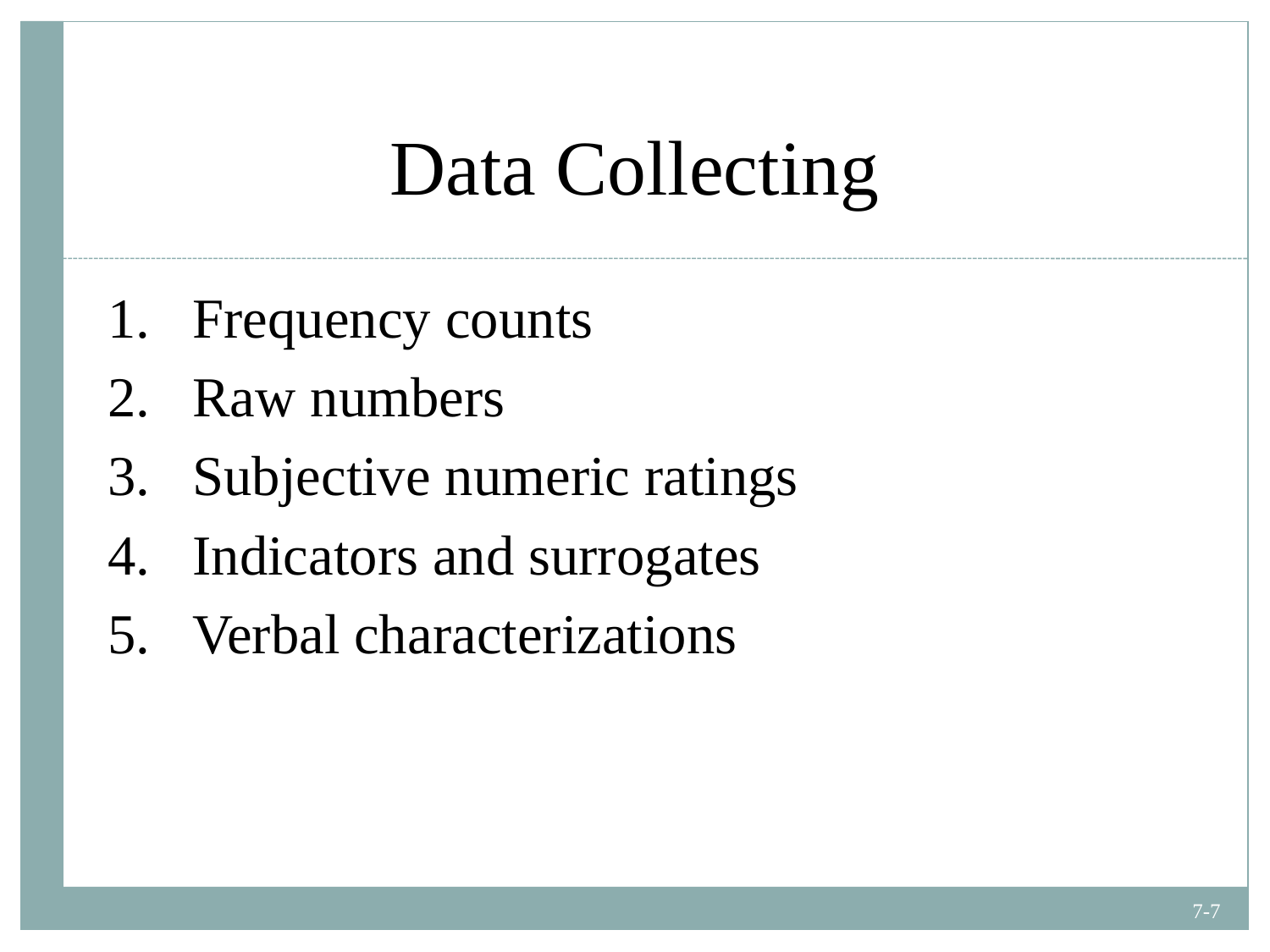

# Data Collecting
Frequency counts
Raw numbers
Subjective numeric ratings
Indicators and surrogates
Verbal characterizations